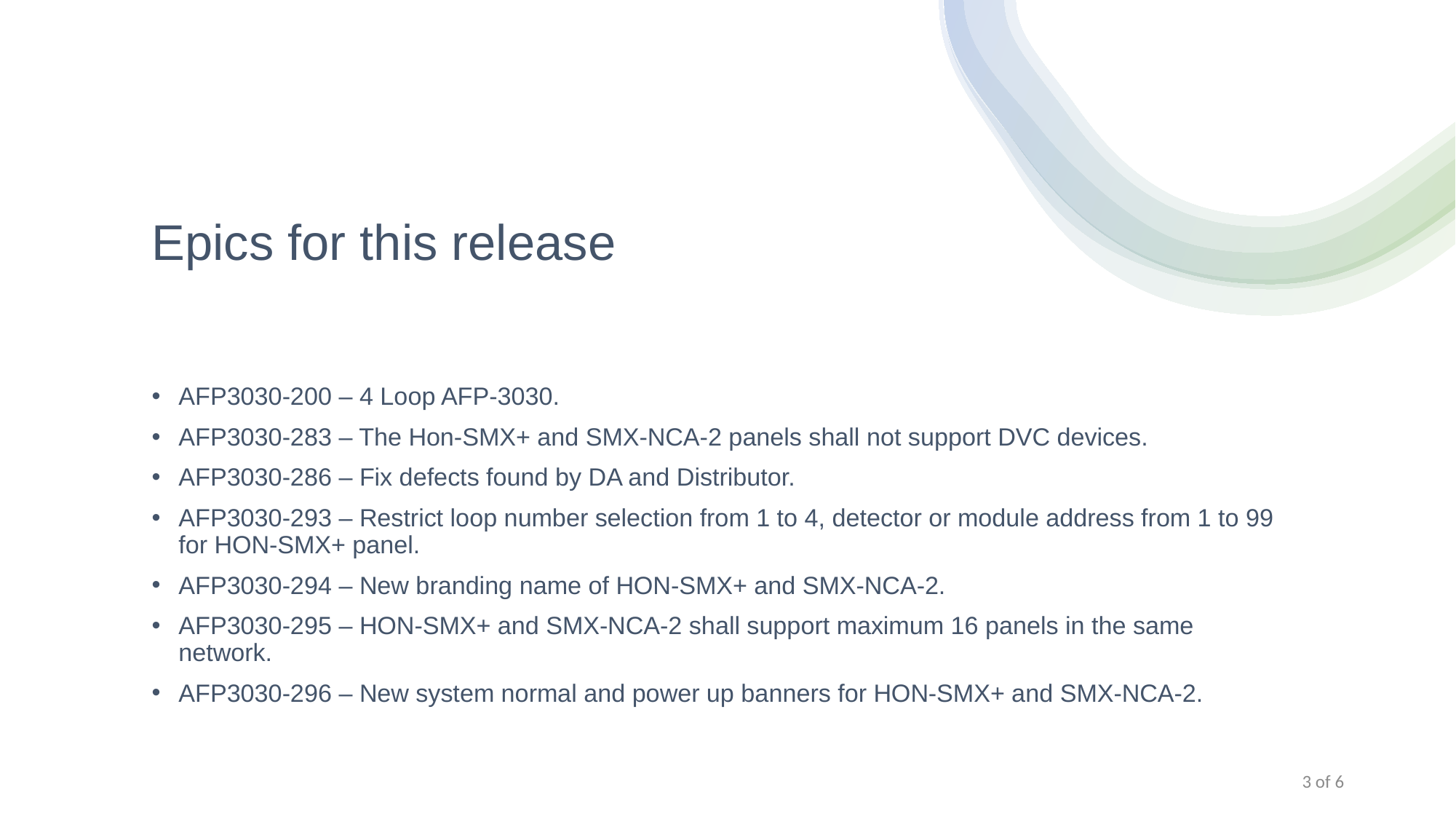

# Epics for this release
AFP3030-200 – 4 Loop AFP-3030.
AFP3030-283 – The Hon-SMX+ and SMX-NCA-2 panels shall not support DVC devices.
AFP3030-286 – Fix defects found by DA and Distributor.
AFP3030-293 – Restrict loop number selection from 1 to 4, detector or module address from 1 to 99 for HON-SMX+ panel.
AFP3030-294 – New branding name of HON-SMX+ and SMX-NCA-2.
AFP3030-295 – HON-SMX+ and SMX-NCA-2 shall support maximum 16 panels in the same 		 network.
AFP3030-296 – New system normal and power up banners for HON-SMX+ and SMX-NCA-2.

3 of 6